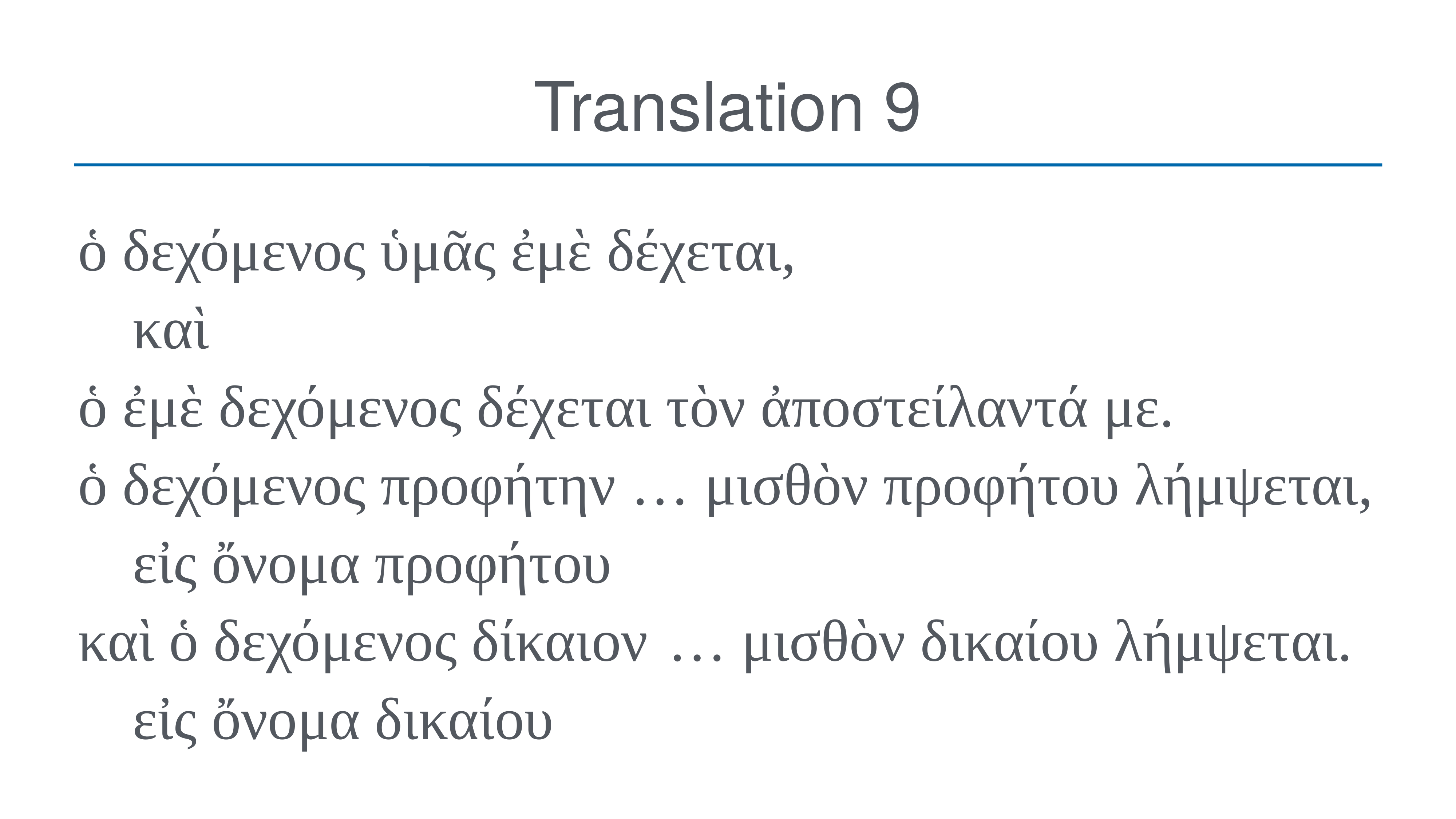

# Translation 9
ὁ δεχόμενος ὑμᾶς ἐμὲ δέχεται,
	καὶ
ὁ ἐμὲ δεχόμενος δέχεται τὸν ἀποστείλαντά με.
ὁ δεχόμενος προφήτην … μισθὸν προφήτου λήμψεται,
	εἰς ὄνομα προφήτου
καὶ ὁ δεχόμενος δίκαιον  … μισθὸν δικαίου λήμψεται.
	εἰς ὄνομα δικαίου